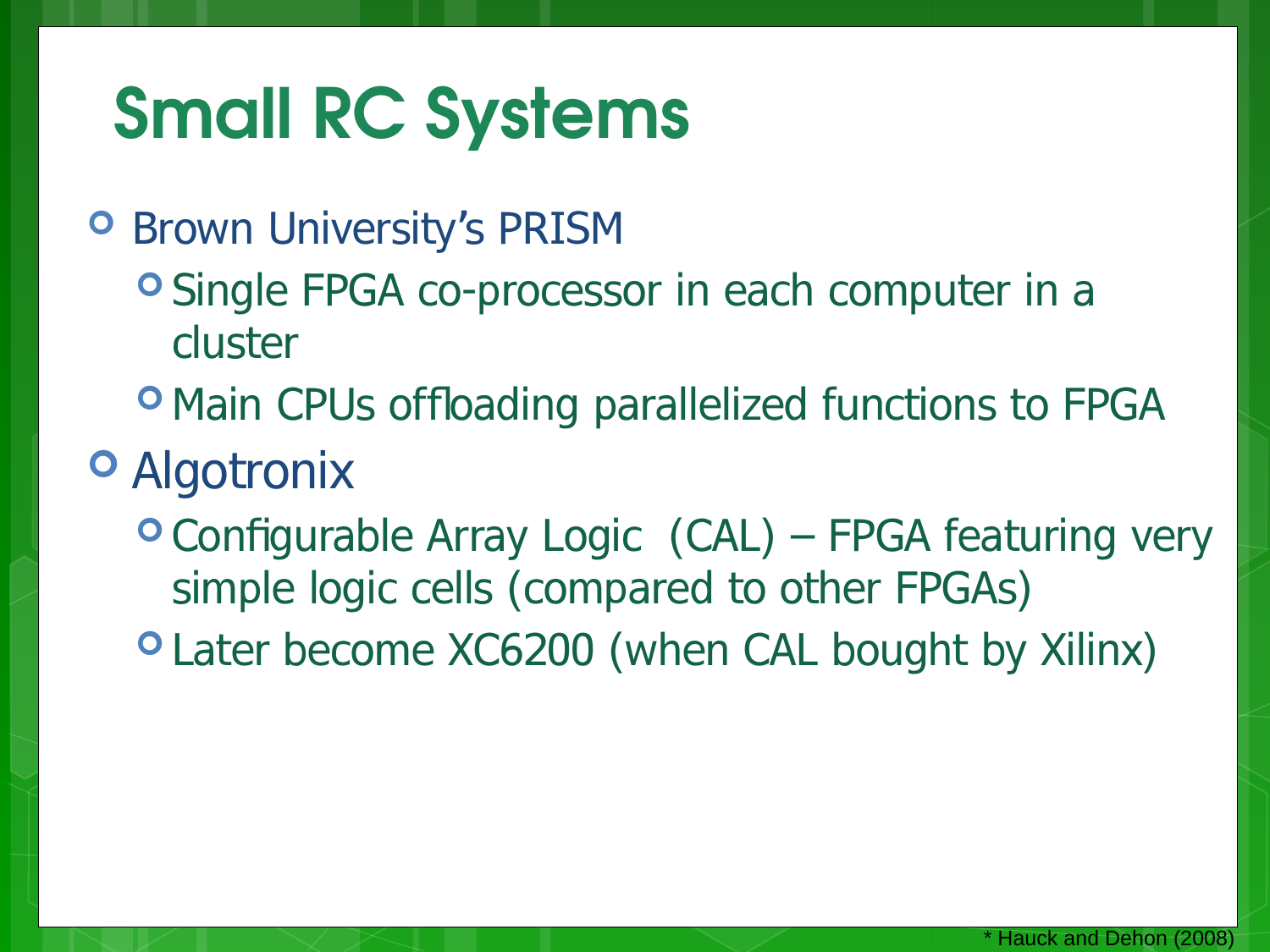

# Small RC Systems
Brown University’s PRISM
Single FPGA co-processor in each computer in a cluster
Main CPUs offloading parallelized functions to FPGA
Algotronix
Configurable Array Logic  (CAL) – FPGA featuring very simple logic cells (compared to other FPGAs)
Later become XC6200 (when CAL bought by Xilinx)

* Hauck and Dehon (2008)